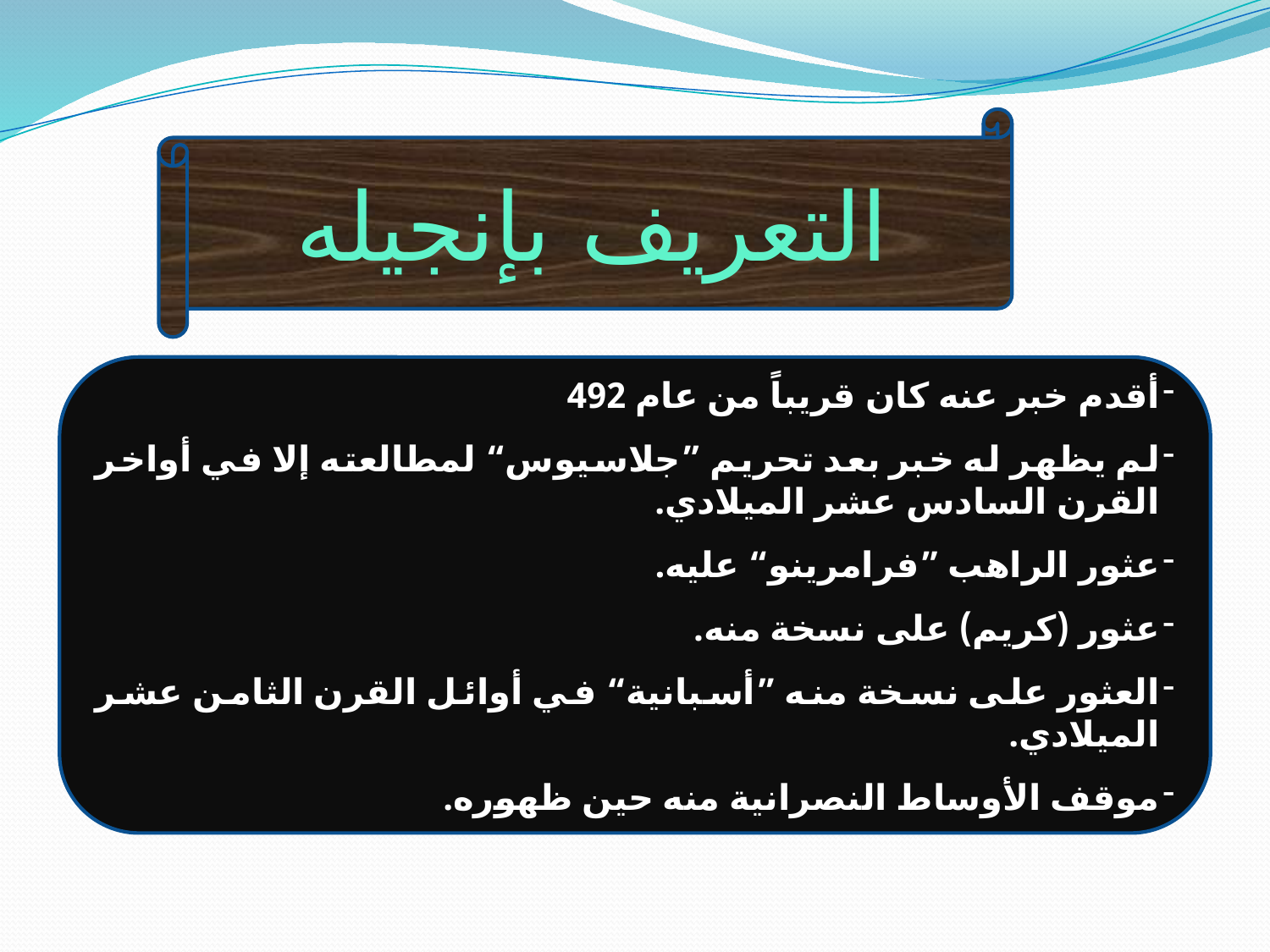

التعريف بإنجيله
أقدم خبر عنه كان قريباً من عام 492
لم يظهر له خبر بعد تحريم ”جلاسيوس“ لمطالعته إلا في أواخر القرن السادس عشر الميلادي.
عثور الراهب ”فرامرينو“ عليه.
عثور (كريم) على نسخة منه.
العثور على نسخة منه ”أسبانية“ في أوائل القرن الثامن عشر الميلادي.
موقف الأوساط النصرانية منه حين ظهوره.